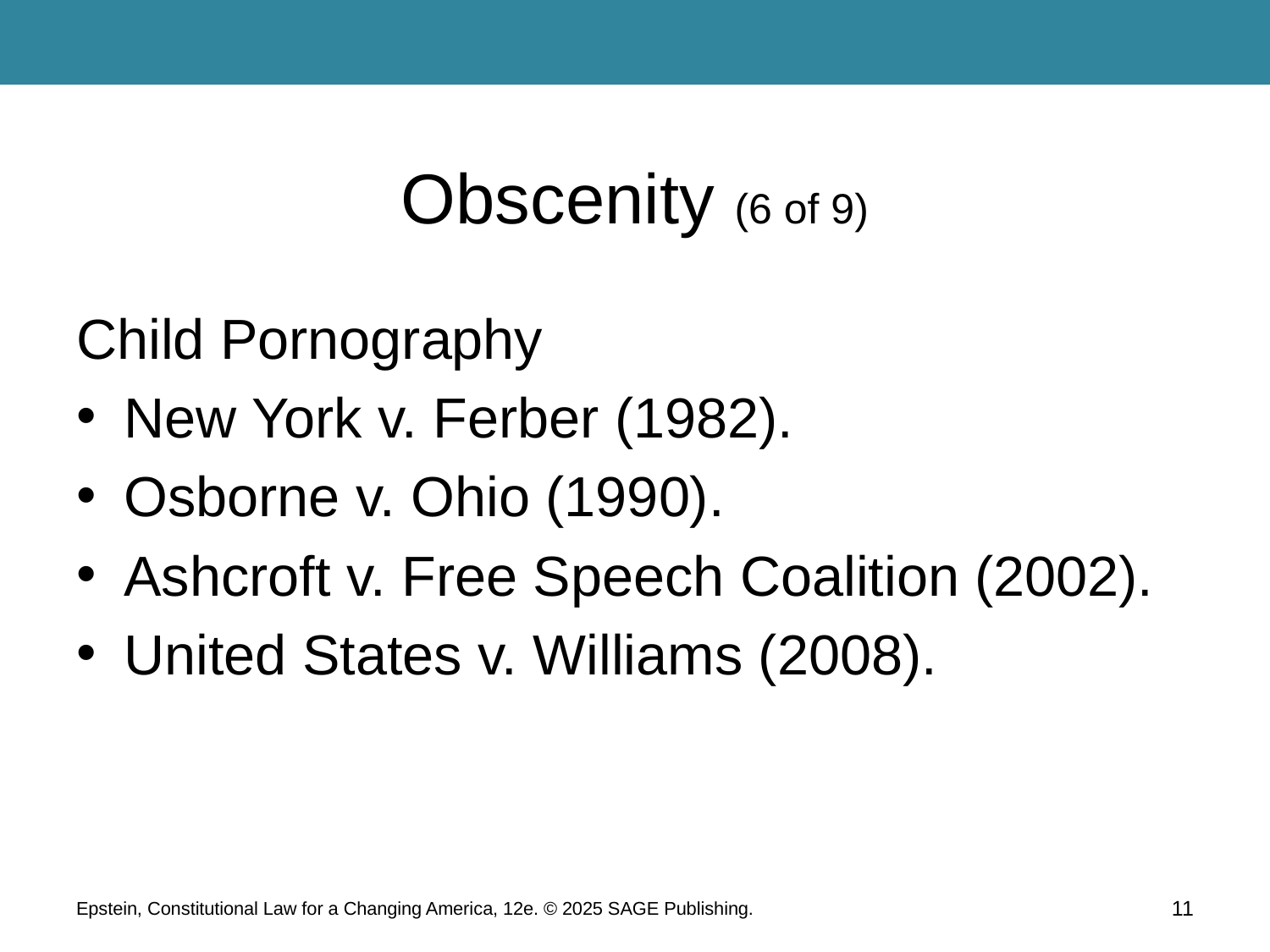

# Obscenity (6 of 9)
Child Pornography
New York v. Ferber (1982).
Osborne v. Ohio (1990).
Ashcroft v. Free Speech Coalition (2002).
United States v. Williams (2008).
Epstein, Constitutional Law for a Changing America, 12e. © 2025 SAGE Publishing.
11